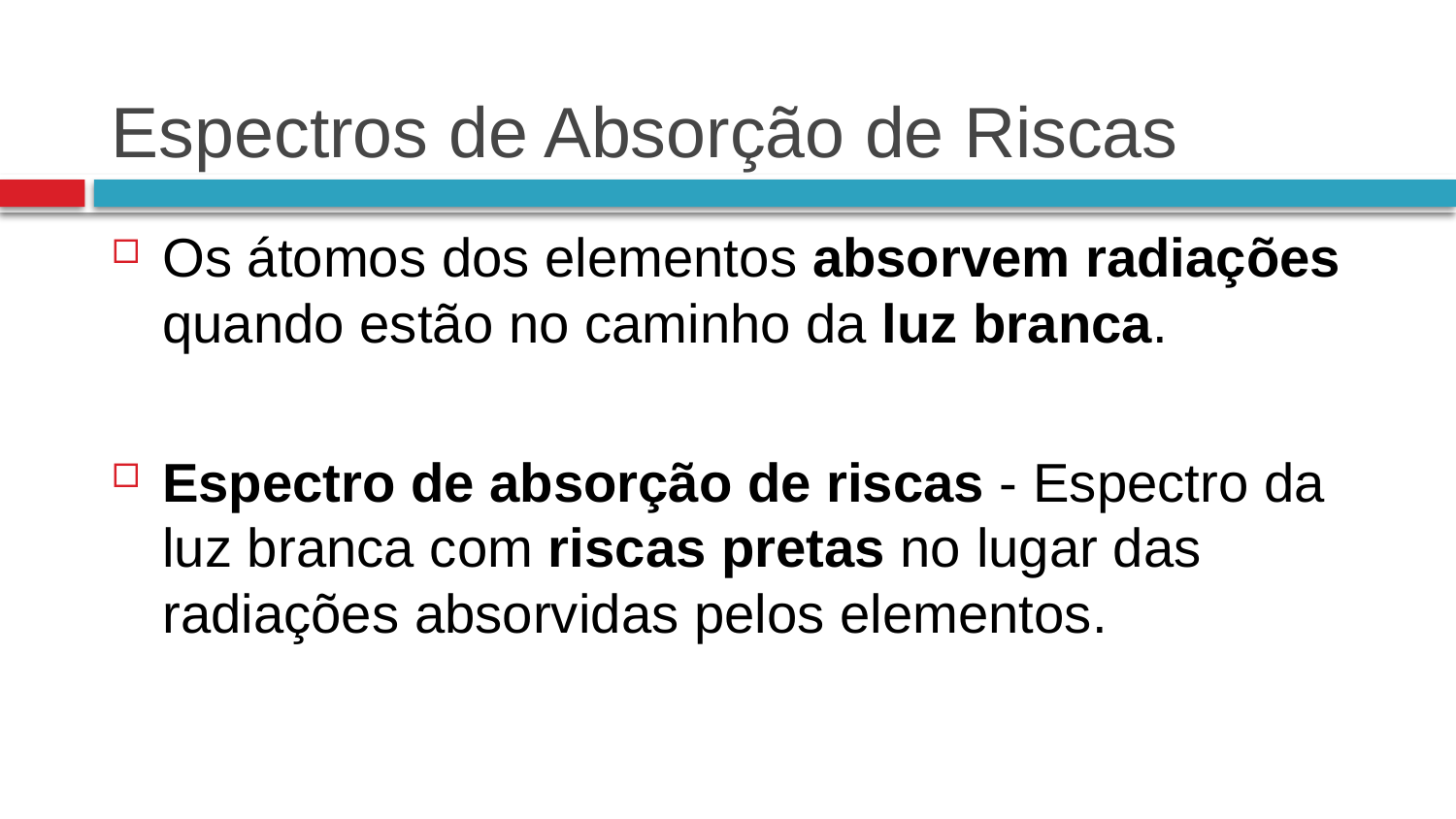

# Espectros de Absorção de Riscas
Os átomos dos elementos absorvem radiações
quando estão no caminho da luz branca.

Espectro de absorção de riscas - Espectro da luz branca com riscas pretas no lugar das radiações absorvidas pelos elementos.